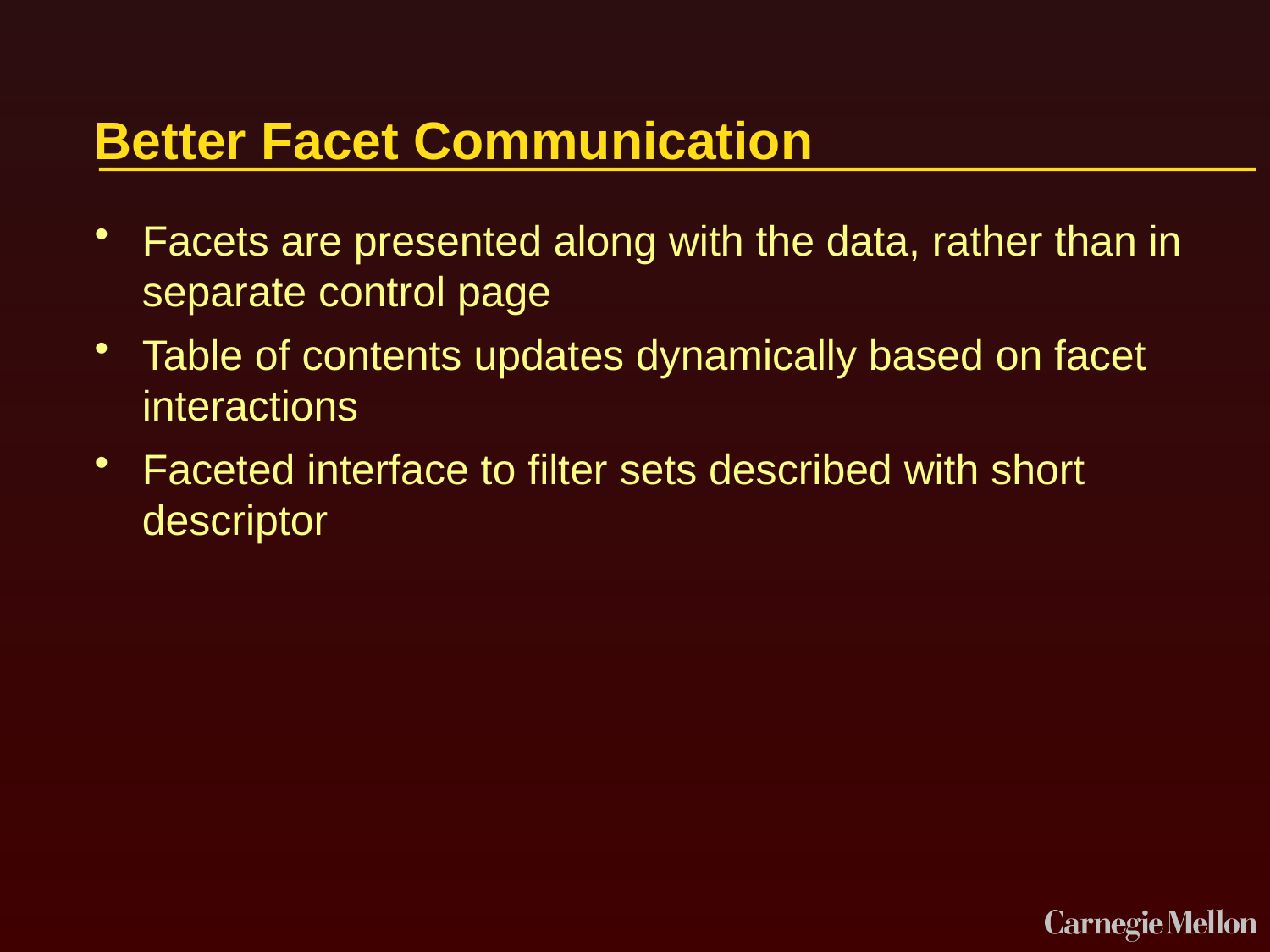

# Better Facet Communication
Facets are presented along with the data, rather than in separate control page
Table of contents updates dynamically based on facet interactions
Faceted interface to filter sets described with short descriptor